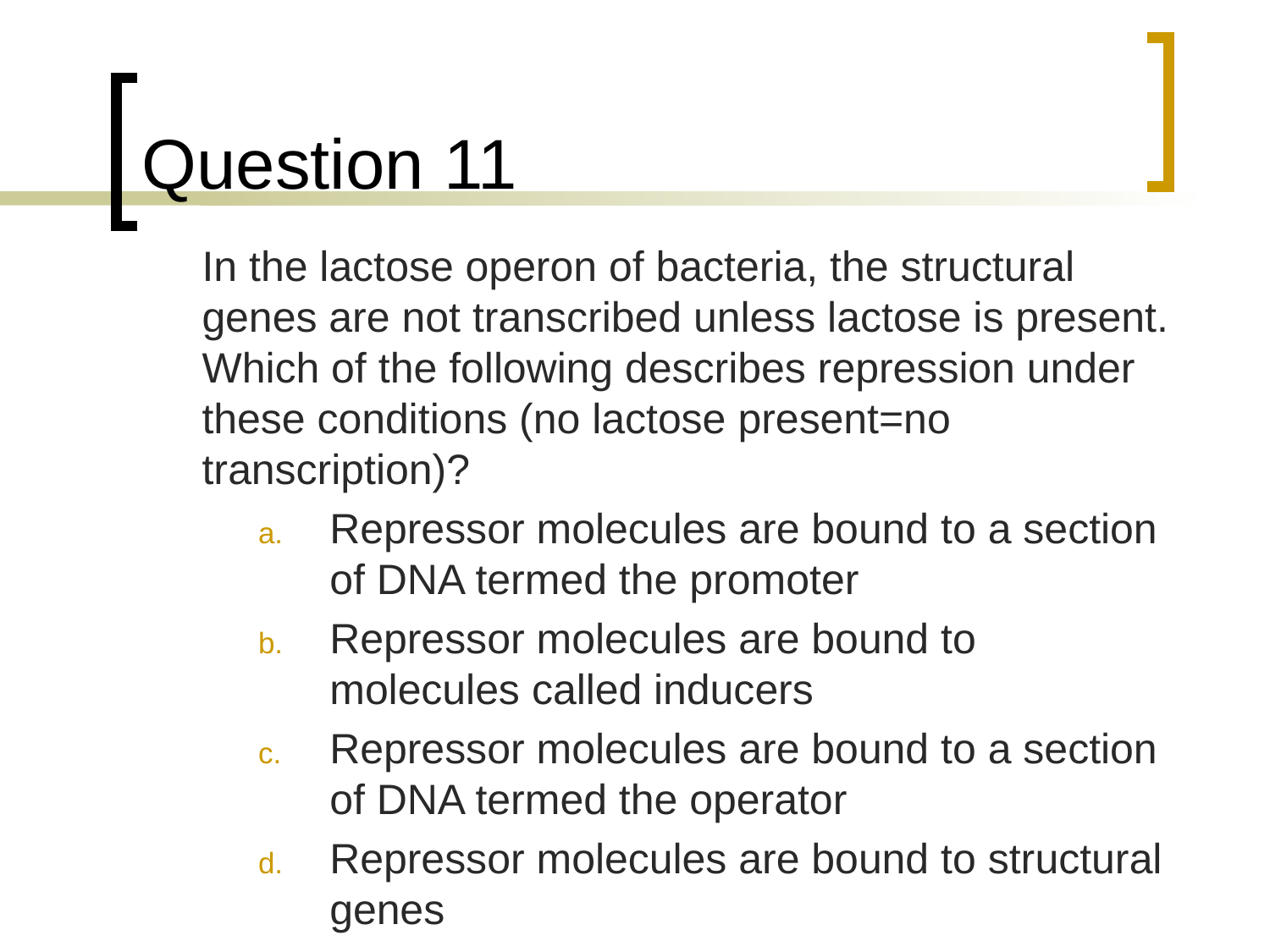

# Question 11
	In the lactose operon of bacteria, the structural genes are not transcribed unless lactose is present. Which of the following describes repression under these conditions (no lactose present=no transcription)?
Repressor molecules are bound to a section of DNA termed the promoter
Repressor molecules are bound to molecules called inducers
Repressor molecules are bound to a section of DNA termed the operator
Repressor molecules are bound to structural genes